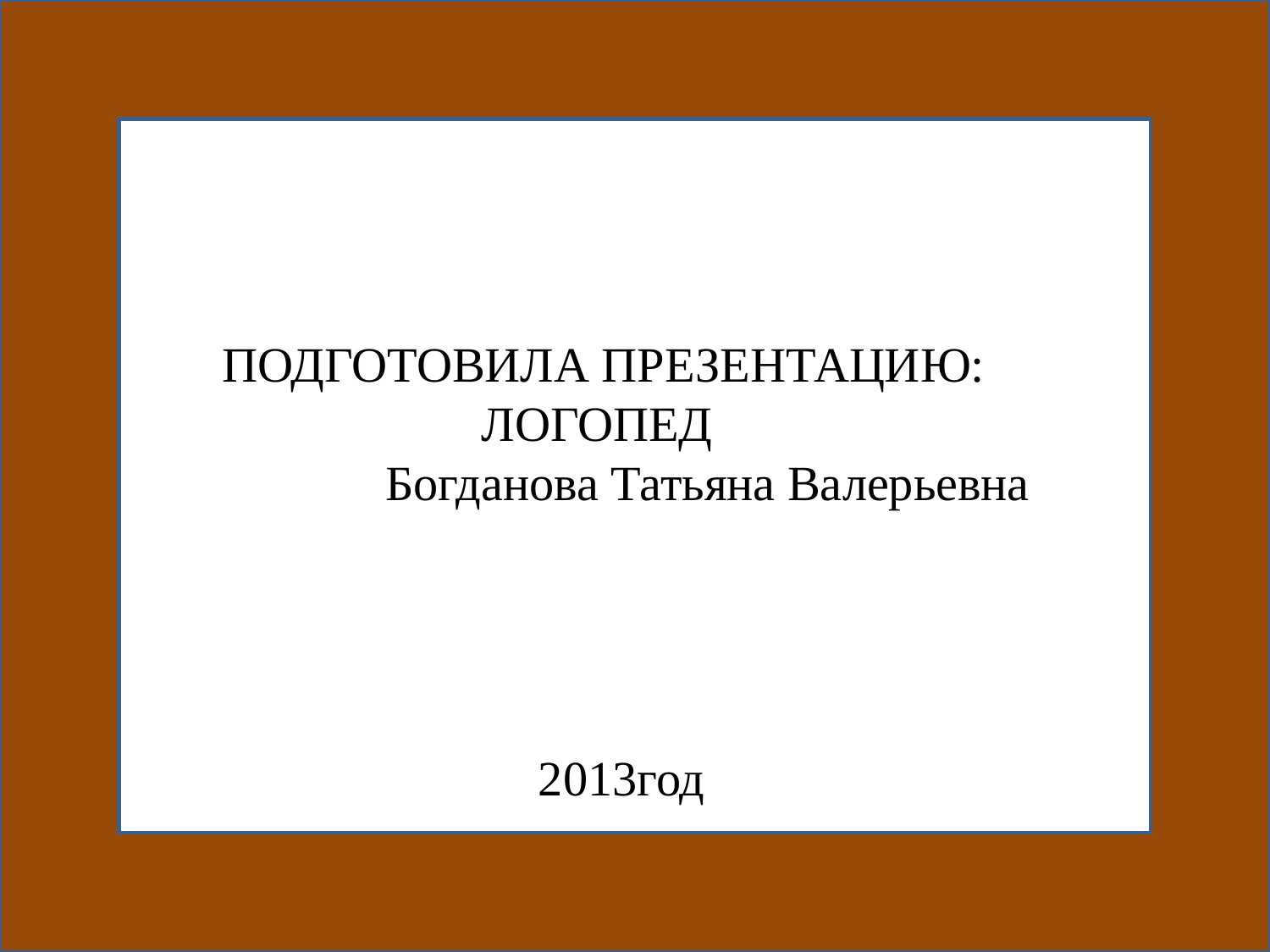

ПОДГОТОВИЛА ПРЕЗЕНТАЦИЮ:
ЛОГОПЕД
                 Богданова Татьяна Валерьевна

   2013год